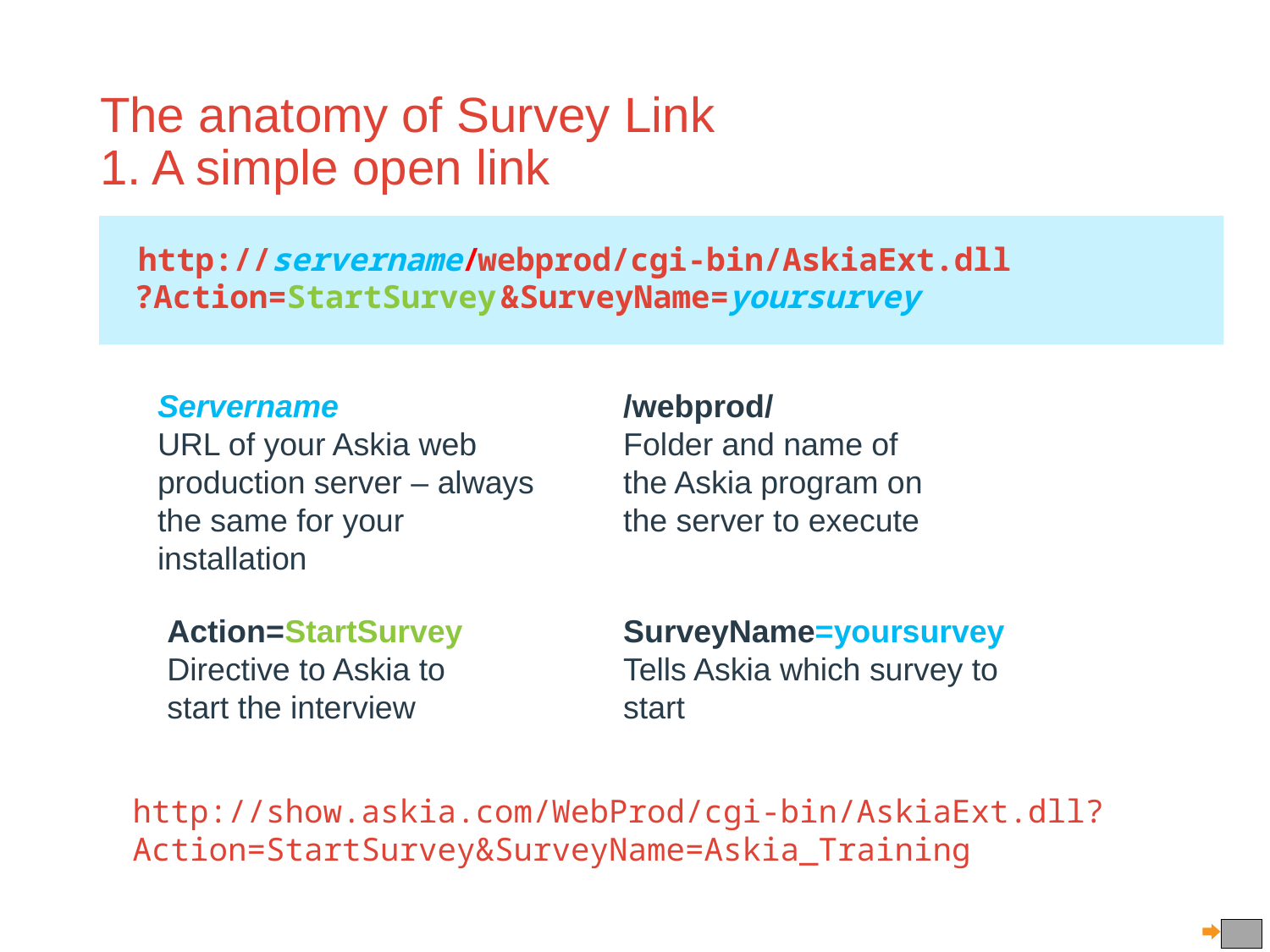

# The anatomy of Survey Link 1. A simple open link

http://servername/
webprod/cgi-bin/AskiaExt.dll
?Action=StartSurvey

&SurveyName=yoursurvey
Servername
URL of your Askia web production server – always the same for your installation

/webprod/
Folder and name of the Askia program on the server to execute
Action=StartSurvey
Directive to Askia to start the interview
SurveyName=yoursurvey
Tells Askia which survey to start
http://show.askia.com/WebProd/cgi-bin/AskiaExt.dll?Action=StartSurvey&SurveyName=Askia_Training